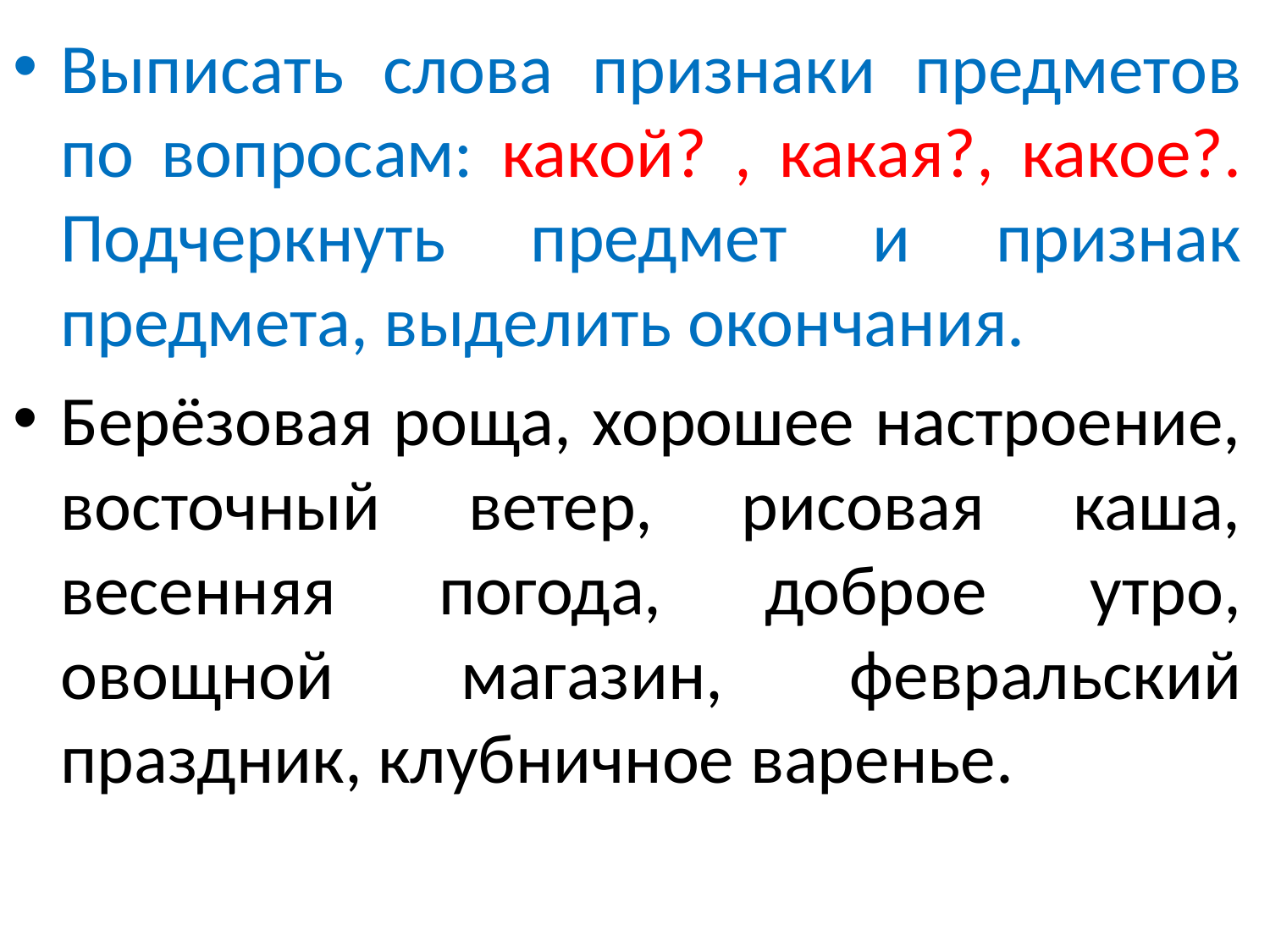

Выписать слова признаки предметов по вопросам: какой? , какая?, какое?. Подчеркнуть предмет и признак предмета, выделить окончания.
Берёзовая роща, хорошее настроение, восточный ветер, рисовая каша, весенняя погода, доброе утро, овощной магазин, февральский праздник, клубничное варенье.